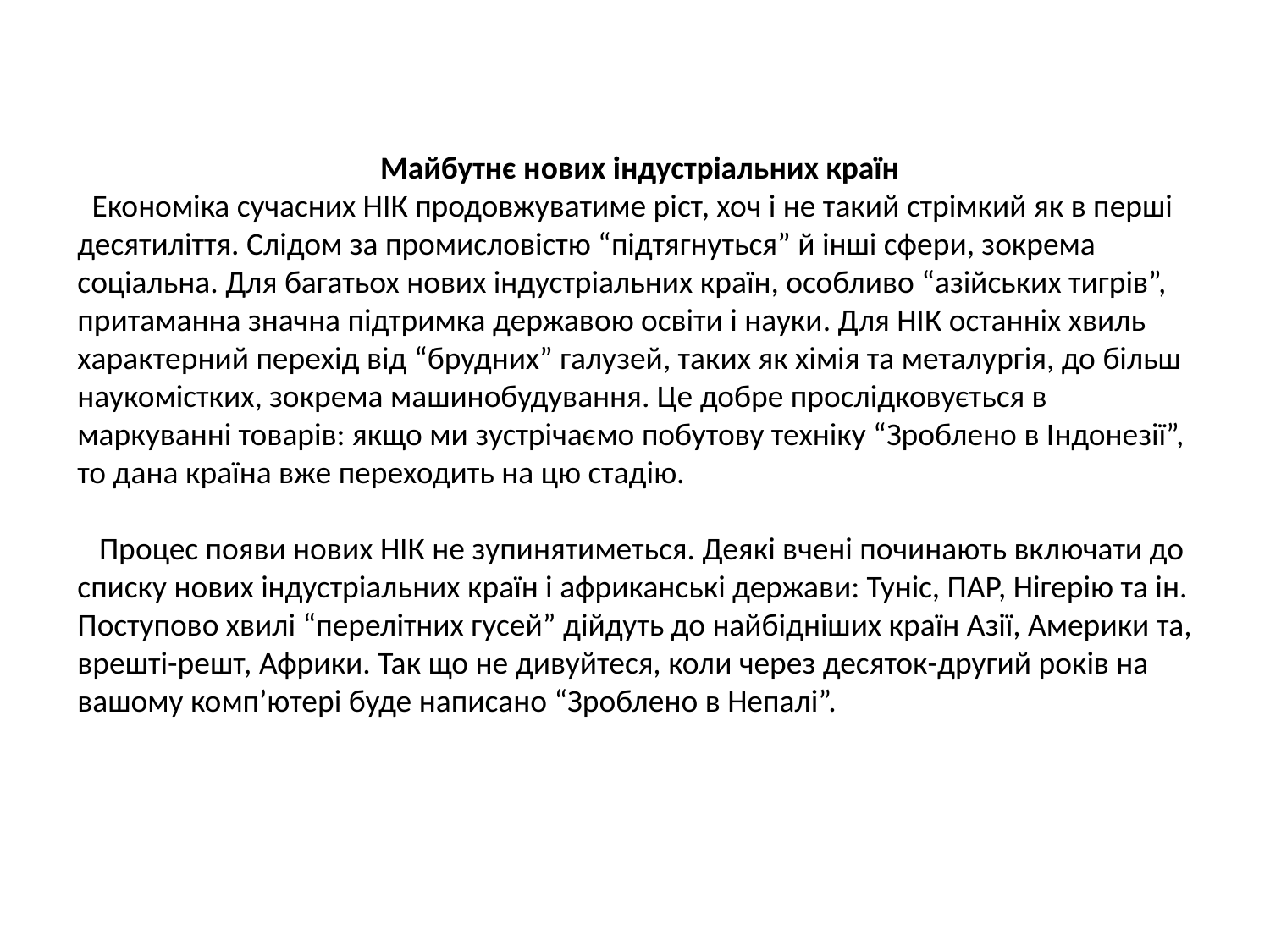

Майбутнє нових індустріальних країн
  Економіка сучасних НІК продовжуватиме ріст, хоч і не такий стрімкий як в перші десятиліття. Слідом за промисловістю “підтягнуться” й інші сфери, зокрема соціальна. Для багатьох нових індустріальних країн, особливо “азійських тигрів”, притаманна значна підтримка державою освіти і науки. Для НІК останніх хвиль характерний перехід від “брудних” галузей, таких як хімія та металургія, до більш наукомістких, зокрема машинобудування. Це добре прослідковується в маркуванні товарів: якщо ми зустрічаємо побутову техніку “Зроблено в Індонезії”, то дана країна вже переходить на цю стадію.

   Процес появи нових НІК не зупинятиметься. Деякі вчені починають включати до списку нових індустріальних країн і африканські держави: Туніс, ПАР, Нігерію та ін. Поступово хвилі “перелітних гусей” дійдуть до найбідніших країн Азії, Америки та, врешті-решт, Африки. Так що не дивуйтеся, коли через десяток-другий років на вашому комп’ютері буде написано “Зроблено в Непалі”.